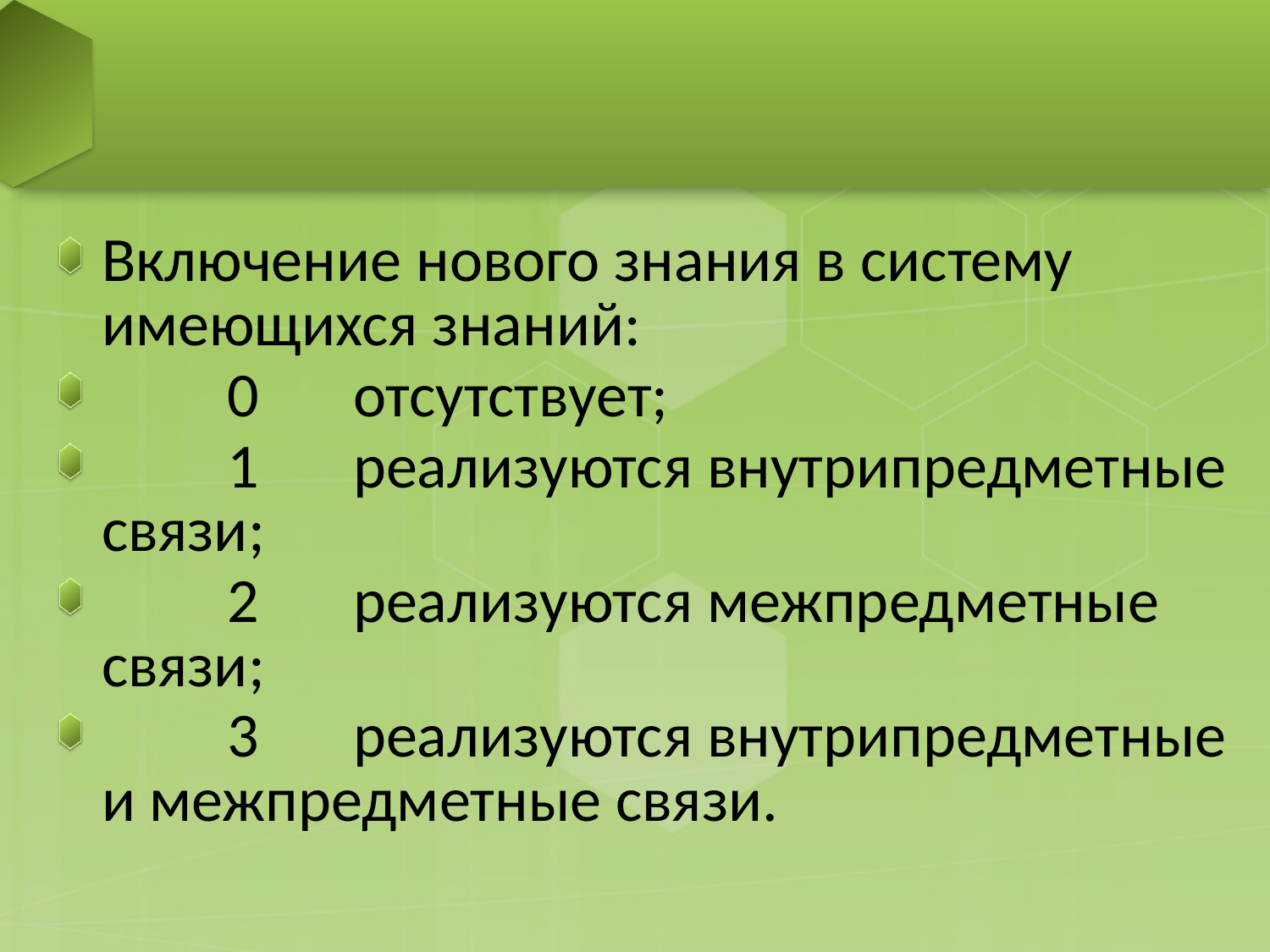

#
Включение нового знания в систему имеющихся знаний:
	0	отсутствует;
	1	реализуются внутрипредметные связи;
	2	реализуются межпредметные связи;
	3	реализуются внутрипредметные и межпредметные связи.